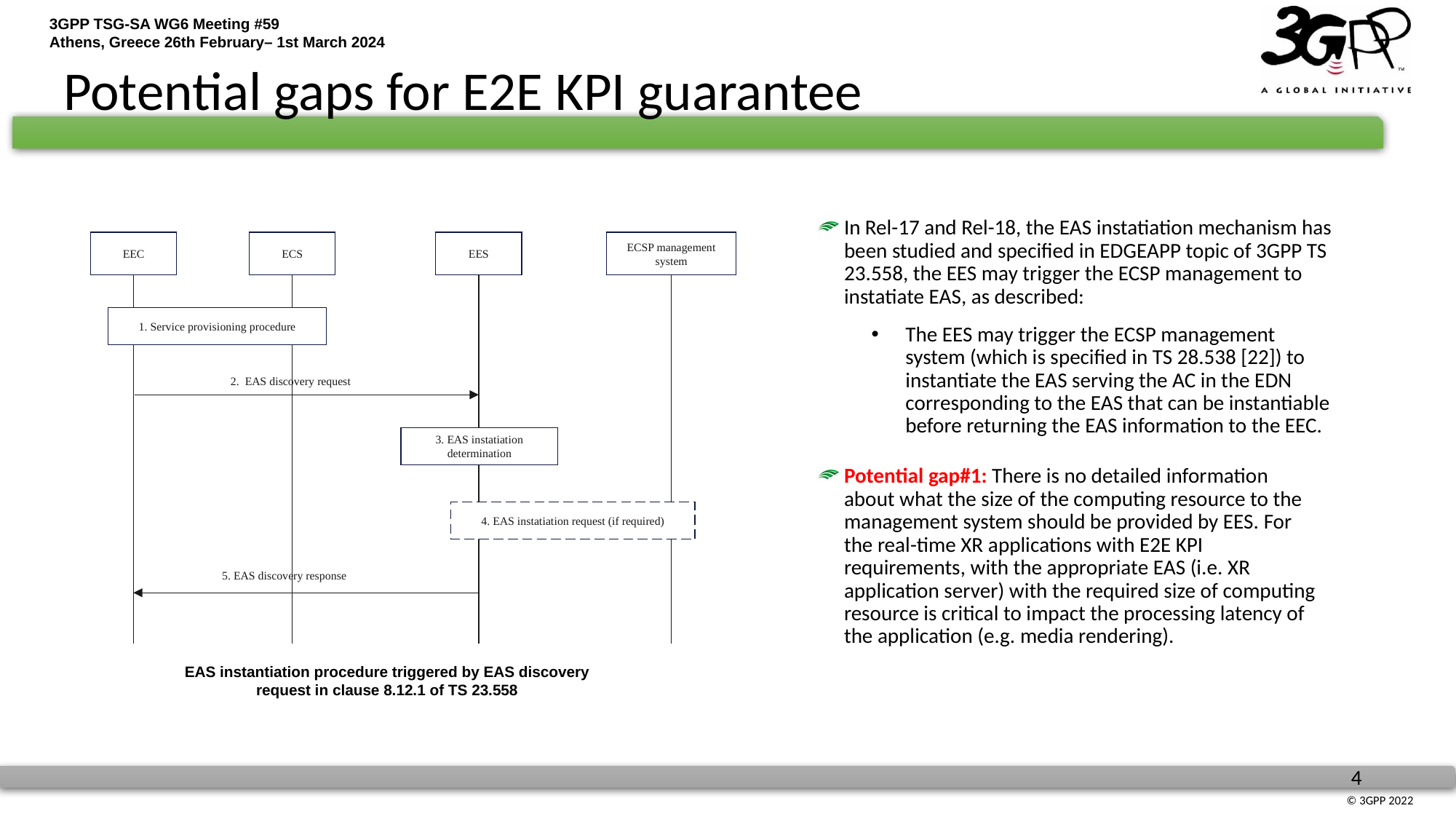

# Potential gaps for E2E KPI guarantee
In Rel-17 and Rel-18, the EAS instatiation mechanism has been studied and specified in EDGEAPP topic of 3GPP TS 23.558, the EES may trigger the ECSP management to instatiate EAS, as described:
The EES may trigger the ECSP management system (which is specified in TS 28.538 [22]) to instantiate the EAS serving the AC in the EDN corresponding to the EAS that can be instantiable before returning the EAS information to the EEC.

EEC
ECS
EES
ECSP management system

1. Service provisioning procedure
2.  EAS discovery request

3. EAS instatiation determination
Potential gap#1: There is no detailed information about what the size of the computing resource to the management system should be provided by EES. For the real-time XR applications with E2E KPI requirements, with the appropriate EAS (i.e. XR application server) with the required size of computing resource is critical to impact the processing latency of the application (e.g. media rendering).
4. EAS instatiation request (if required)
5. EAS discovery response

EAS instantiation procedure triggered by EAS discovery request in clause 8.12.1 of TS 23.558